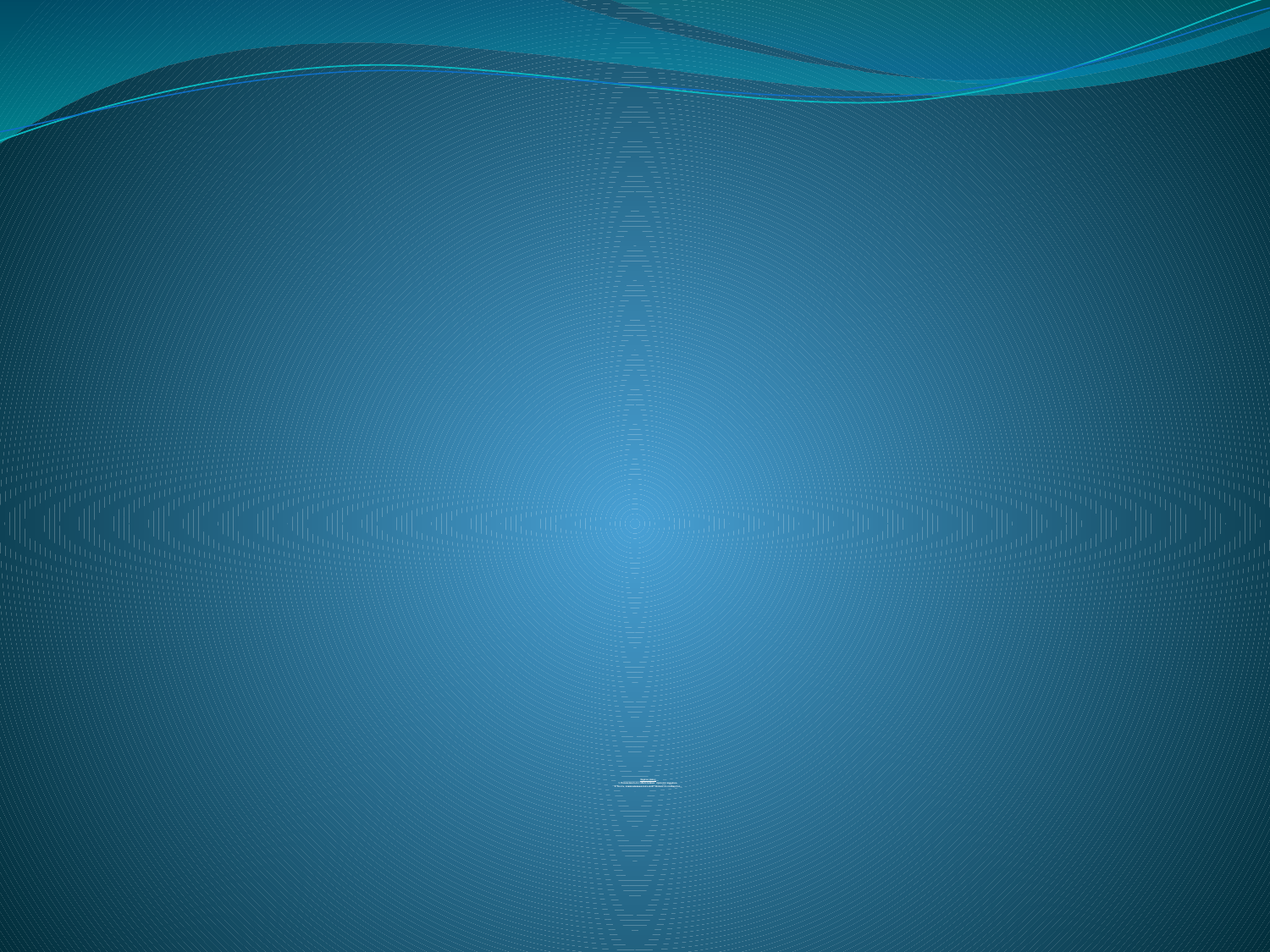

# Задачи урока: 1. Познакомиться с обитателями   пресного водоема. 2. Узнать, какое влияние оказывает человек на сообщество.